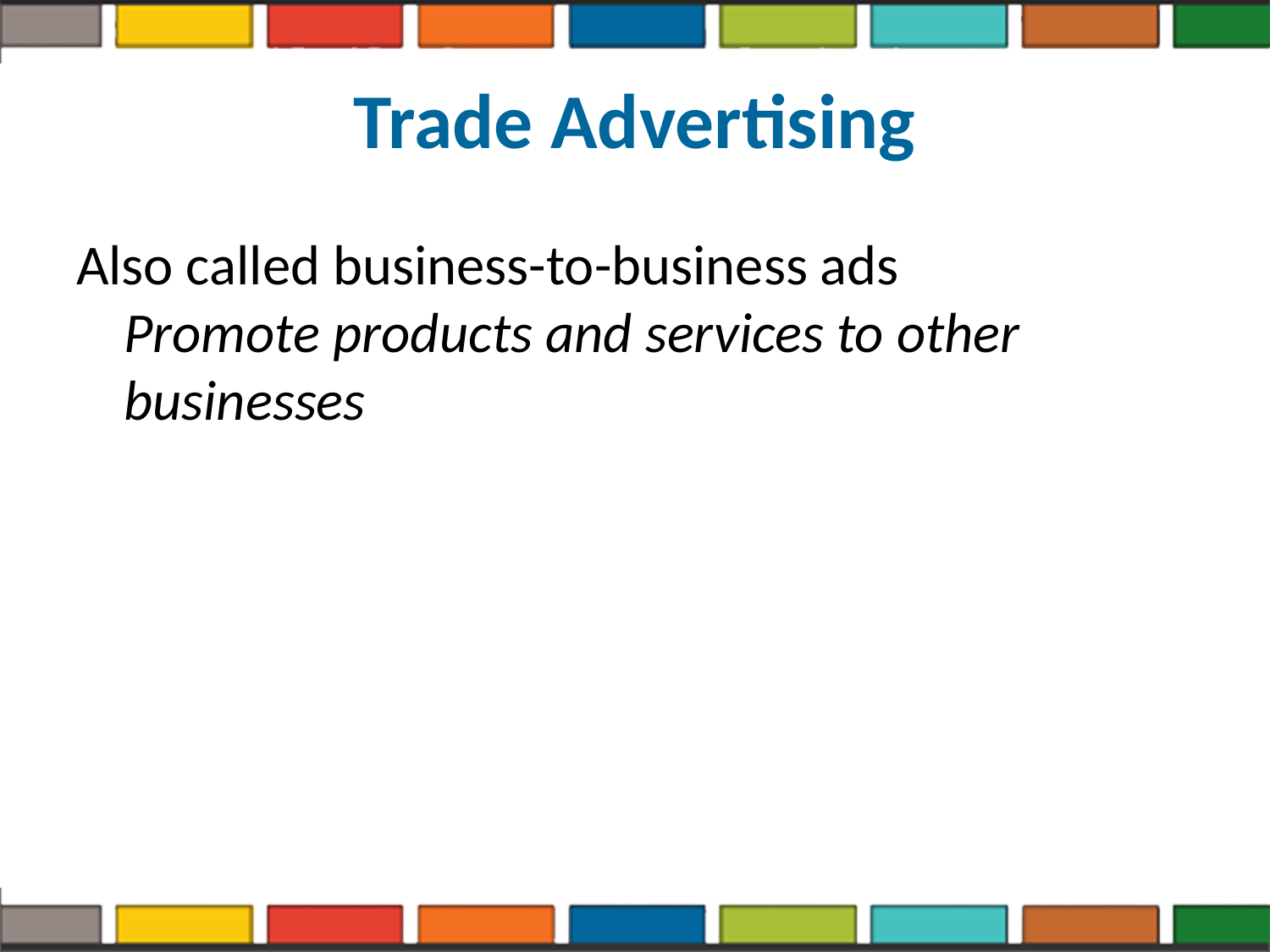

# Trade Advertising
Also called business-to-business ads
Promote products and services to other businesses